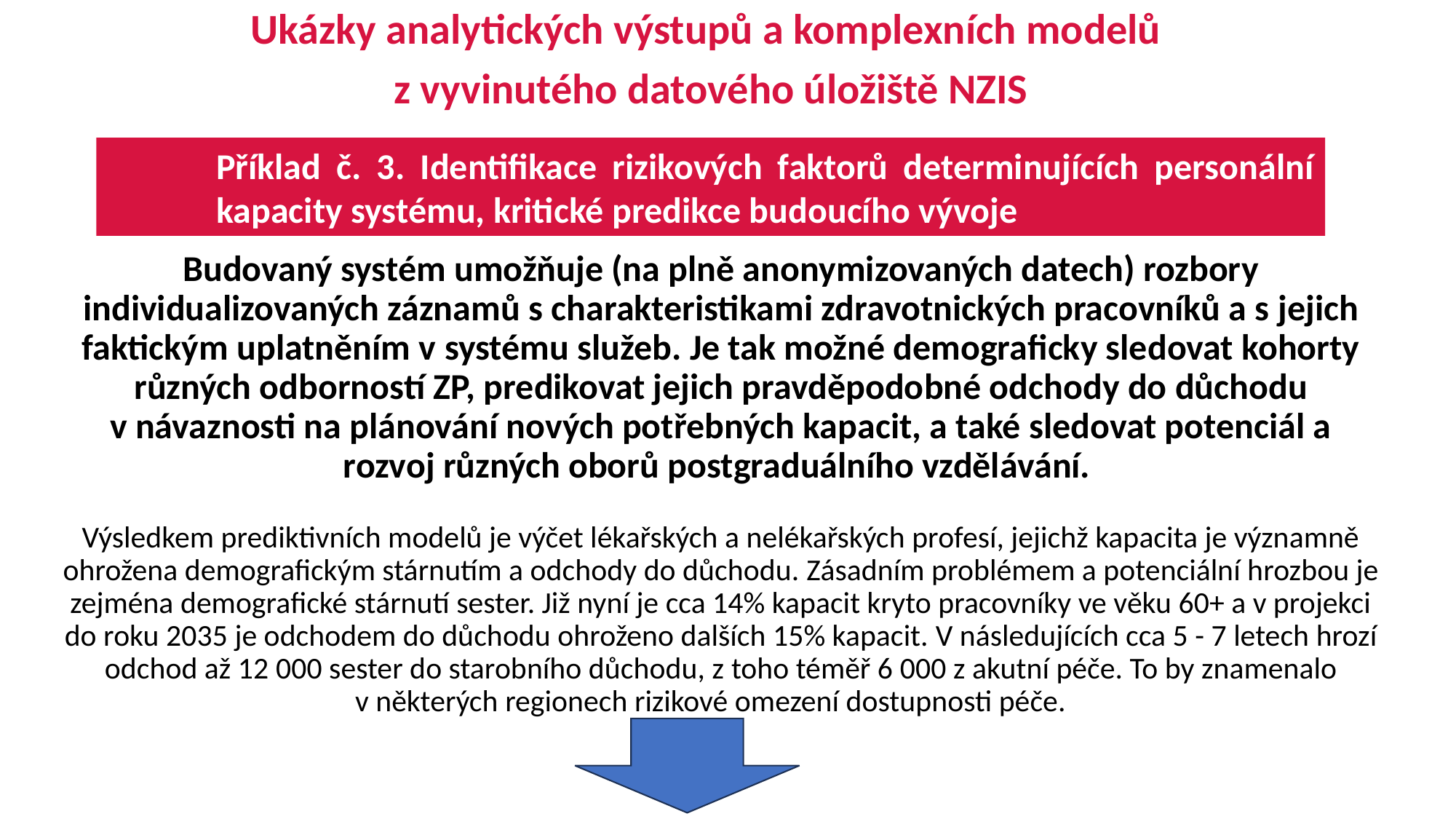

Ukázky analytických výstupů a komplexních modelů
z vyvinutého datového úložiště NZIS
Příklad č. 3. Identifikace rizikových faktorů determinujících personální kapacity systému, kritické predikce budoucího vývoje
Budovaný systém umožňuje (na plně anonymizovaných datech) rozbory individualizovaných záznamů s charakteristikami zdravotnických pracovníků a s jejich faktickým uplatněním v systému služeb. Je tak možné demograficky sledovat kohorty různých odborností ZP, predikovat jejich pravděpodobné odchody do důchodu v návaznosti na plánování nových potřebných kapacit, a také sledovat potenciál a rozvoj různých oborů postgraduálního vzdělávání.
Výsledkem prediktivních modelů je výčet lékařských a nelékařských profesí, jejichž kapacita je významně ohrožena demografickým stárnutím a odchody do důchodu. Zásadním problémem a potenciální hrozbou je zejména demografické stárnutí sester. Již nyní je cca 14% kapacit kryto pracovníky ve věku 60+ a v projekci do roku 2035 je odchodem do důchodu ohroženo dalších 15% kapacit. V následujících cca 5 - 7 letech hrozí odchod až 12 000 sester do starobního důchodu, z toho téměř 6 000 z akutní péče. To by znamenalo v některých regionech rizikové omezení dostupnosti péče.